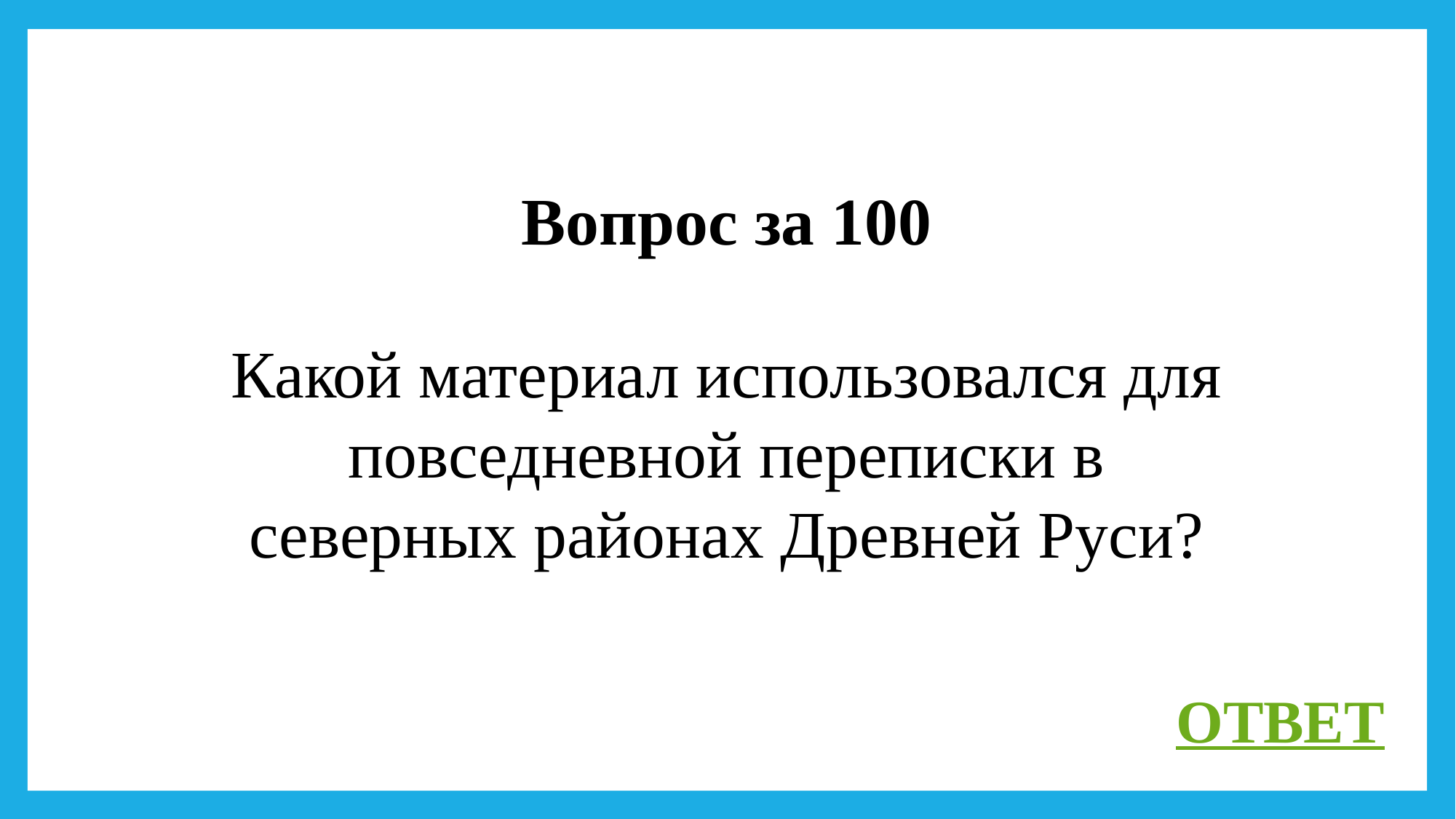

Вопрос за 100

Какой материал использовался для повседневной переписки в северных районах Древней Руси?
ОТВЕТ